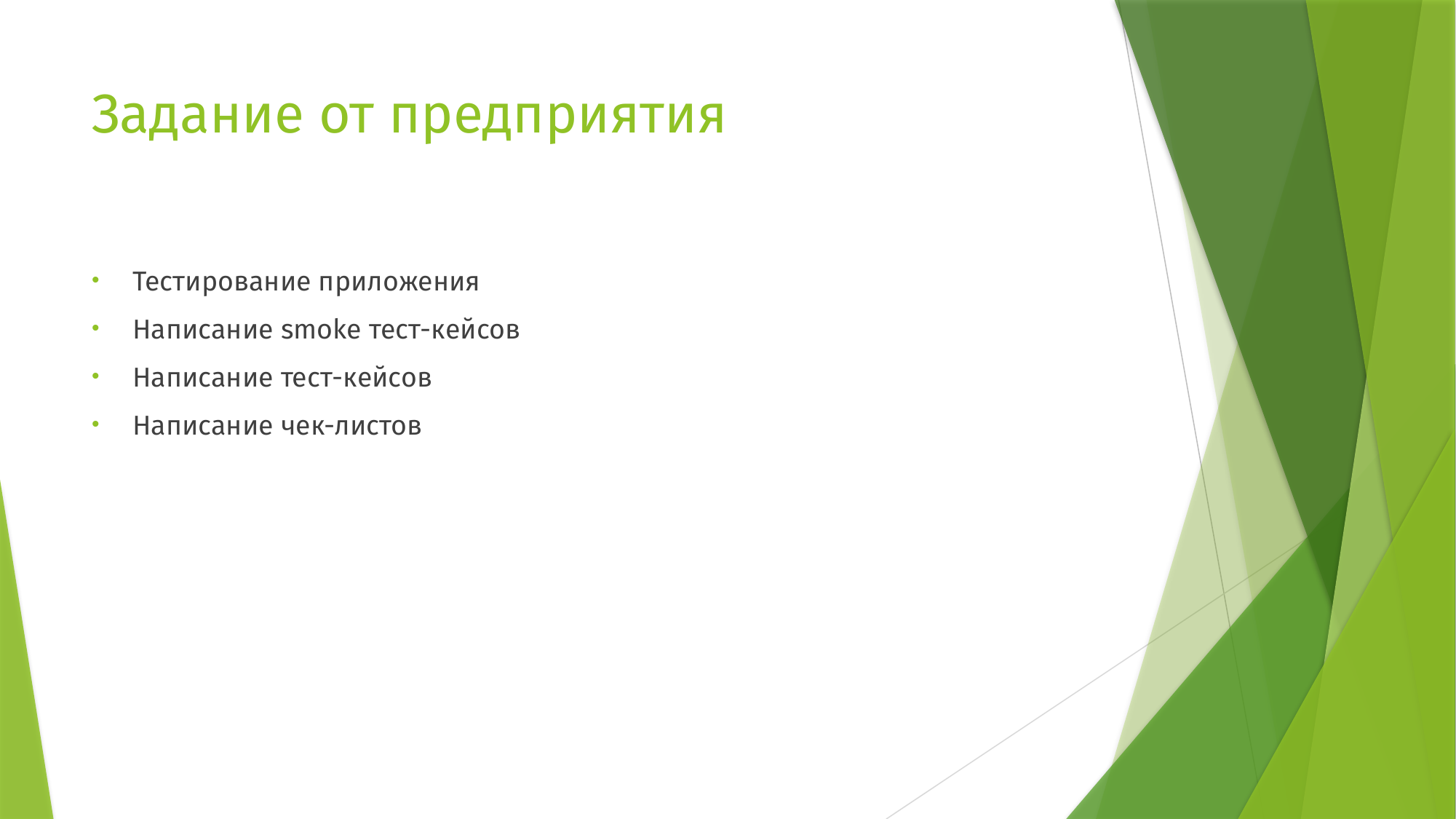

# Задание от предприятия
Тестирование приложения
Написание smoke тест-кейсов
Написание тест-кейсов
Написание чек-листов